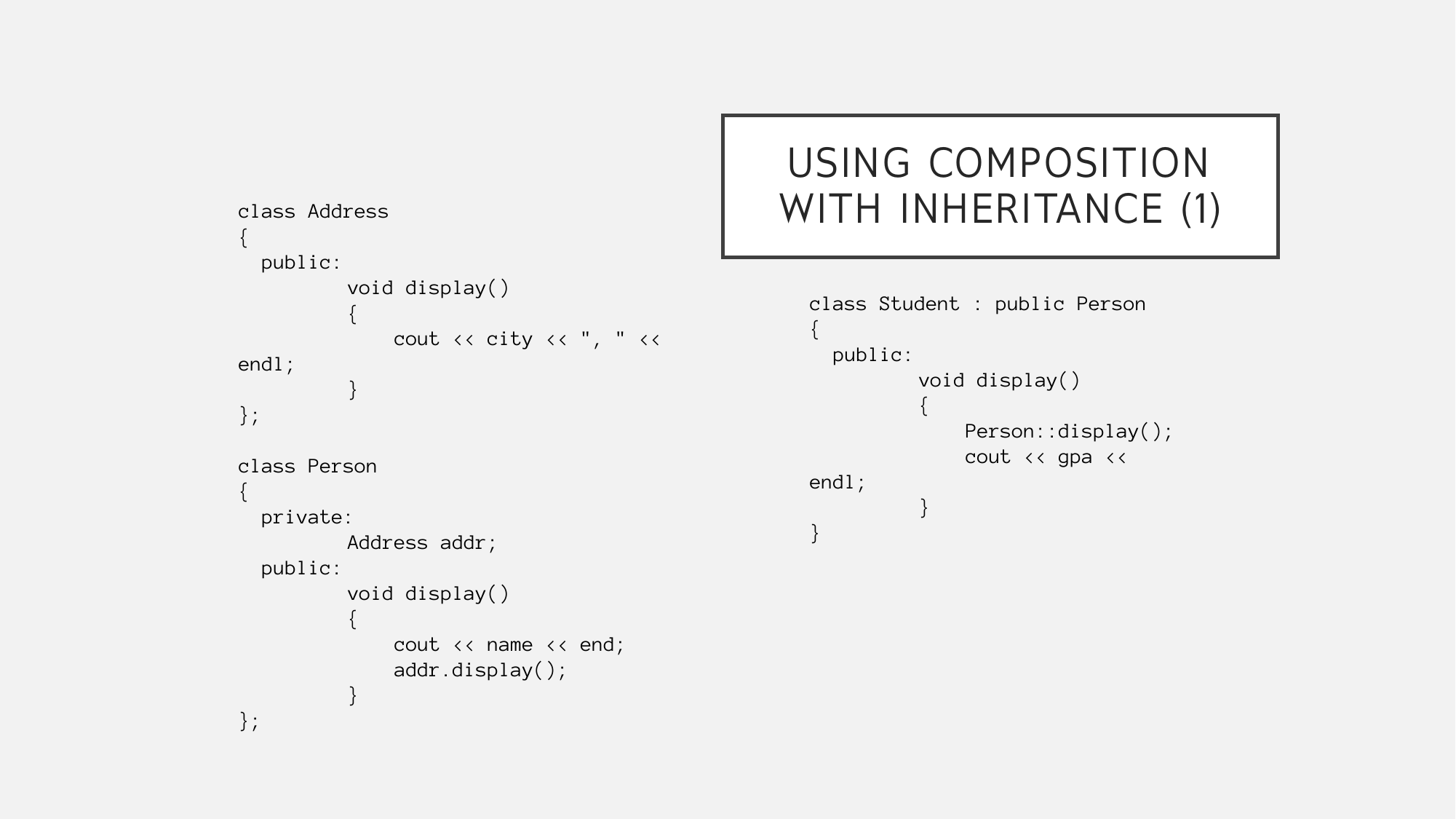

# Using Composition with inheritance (1)
class Address
{
  public:
	void display()
	{
	    cout << city << ", " << endl;
	}
};

class Person
{
  private:
	Address addr;
  public:
	void display()
	{
	    cout << name << end;
	    addr.display();
	}
};
class Student : public Person
{
  public:
	void display()
	{
	    Person::display();
	    cout << gpa << endl;
	}
}